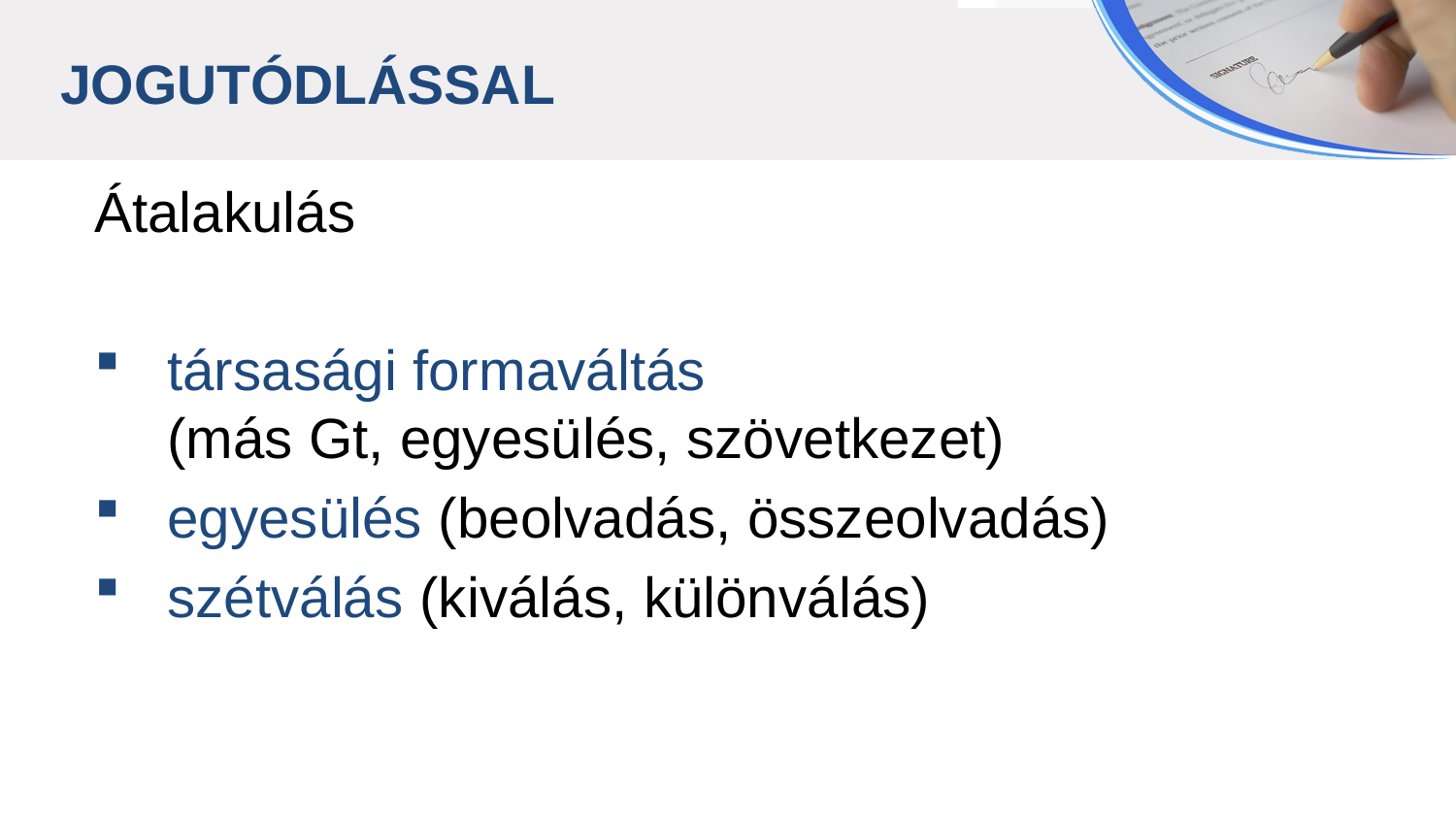

JOGUTÓDLÁSSAL
Átalakulás

társasági formaváltás
(más Gt, egyesülés, szövetkezet)
egyesülés (beolvadás, összeolvadás)
szétválás (kiválás, különválás)